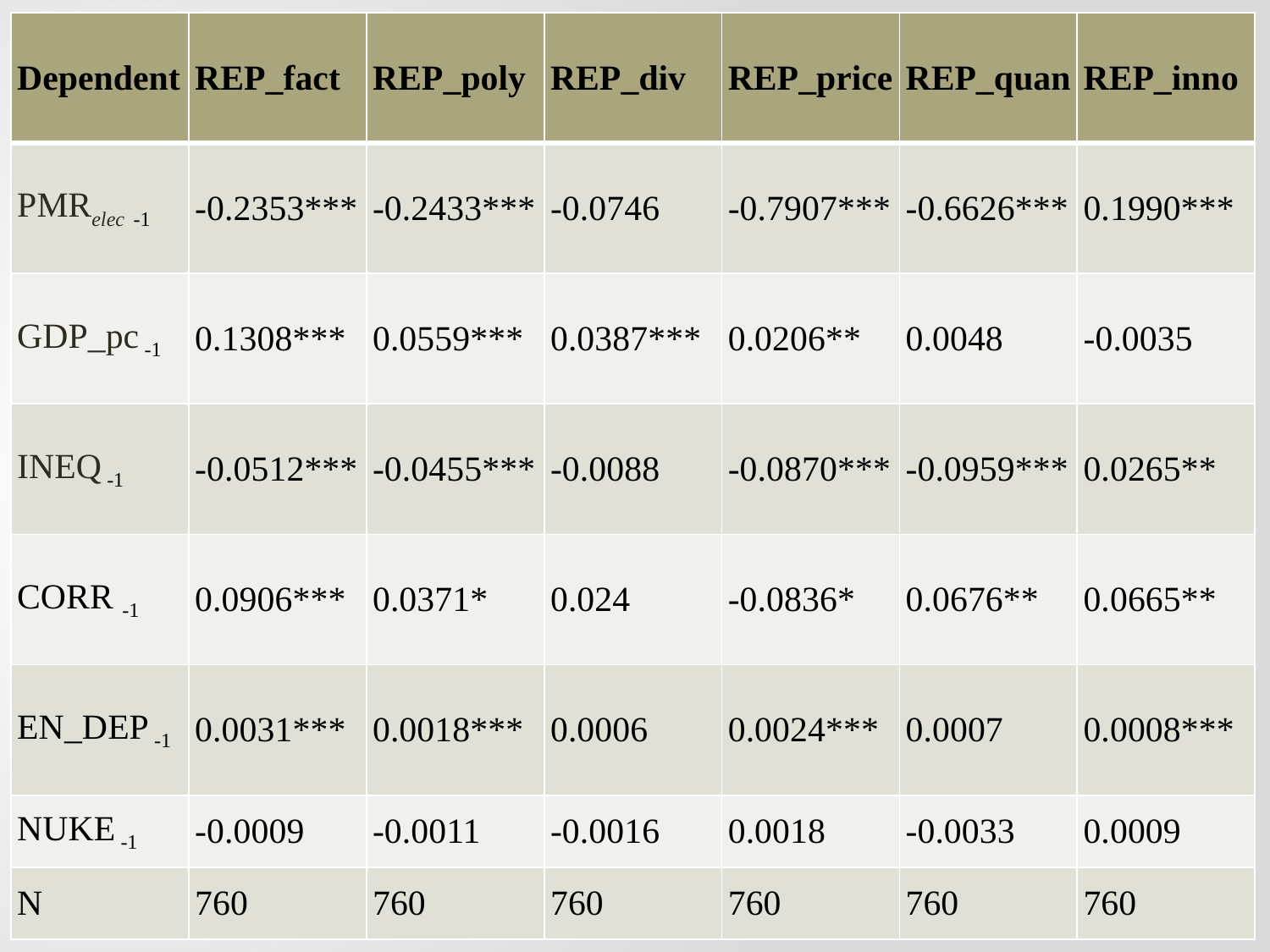

| Dependent | REP\_fact | REP\_poly | REP\_div | REP\_price | REP\_quan | REP\_inno |
| --- | --- | --- | --- | --- | --- | --- |
| PMRelec -1 | -0.2353\*\*\* | -0.2433\*\*\* | -0.0746 | -0.7907\*\*\* | -0.6626\*\*\* | 0.1990\*\*\* |
| GDP\_pc -1 | 0.1308\*\*\* | 0.0559\*\*\* | 0.0387\*\*\* | 0.0206\*\* | 0.0048 | -0.0035 |
| INEQ -1 | -0.0512\*\*\* | -0.0455\*\*\* | -0.0088 | -0.0870\*\*\* | -0.0959\*\*\* | 0.0265\*\* |
| CORR -1 | 0.0906\*\*\* | 0.0371\* | 0.024 | -0.0836\* | 0.0676\*\* | 0.0665\*\* |
| EN\_DEP -1 | 0.0031\*\*\* | 0.0018\*\*\* | 0.0006 | 0.0024\*\*\* | 0.0007 | 0.0008\*\*\* |
| NUKE -1 | -0.0009 | -0.0011 | -0.0016 | 0.0018 | -0.0033 | 0.0009 |
| N | 760 | 760 | 760 | 760 | 760 | 760 |